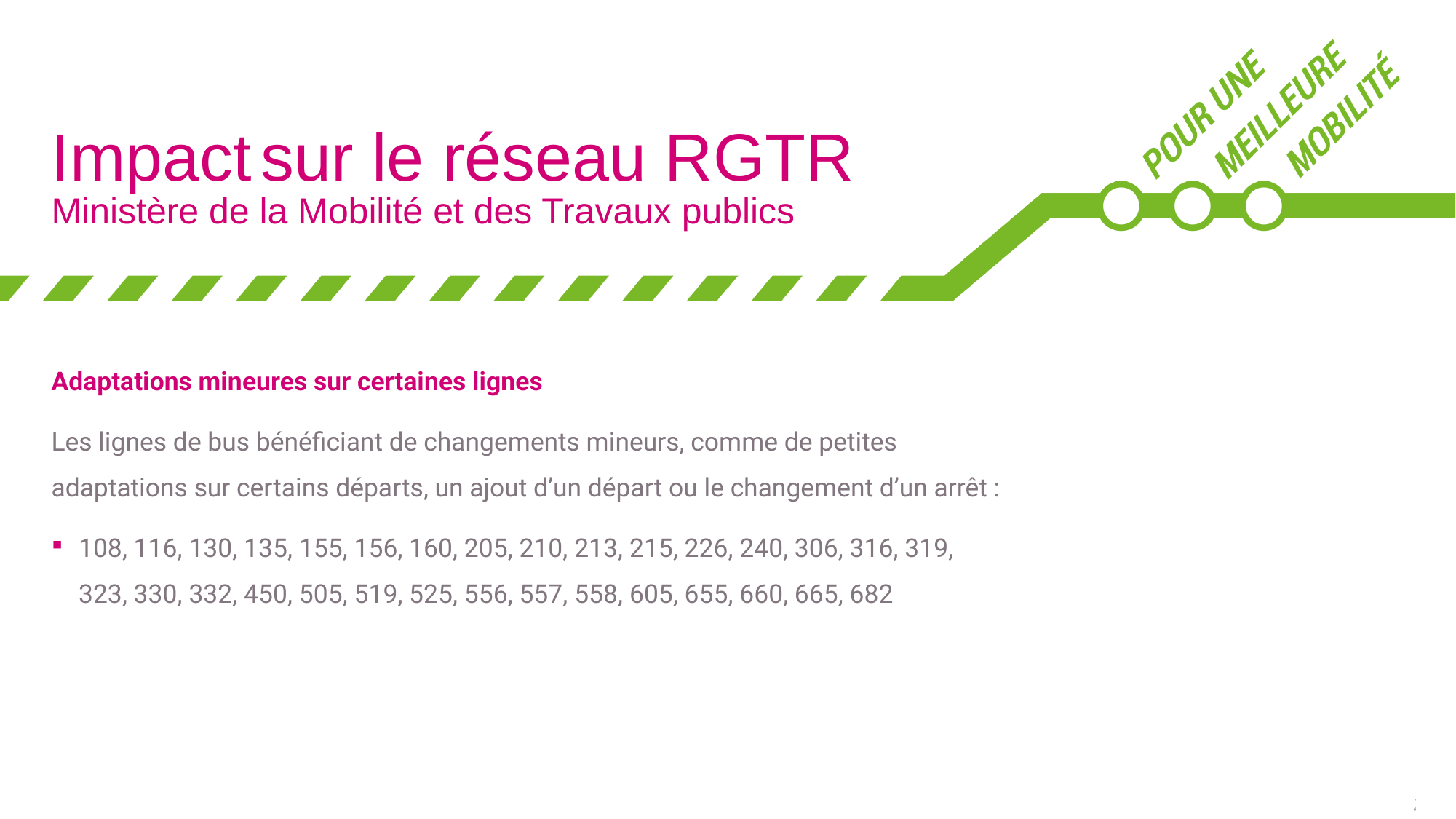

# Impact sur le réseau RGTR Ministère de la Mobilité et des Travaux publics
Adaptations mineures sur certaines lignes
Les lignes de bus bénéficiant de changements mineurs, comme de petites adaptations sur certains départs, un ajout d’un départ ou le changement d’un arrêt :
108, 116, 130, 135, 155, 156, 160, 205, 210, 213, 215, 226, 240, 306, 316, 319, 323, 330, 332, 450, 505, 519, 525, 556, 557, 558, 605, 655, 660, 665, 682